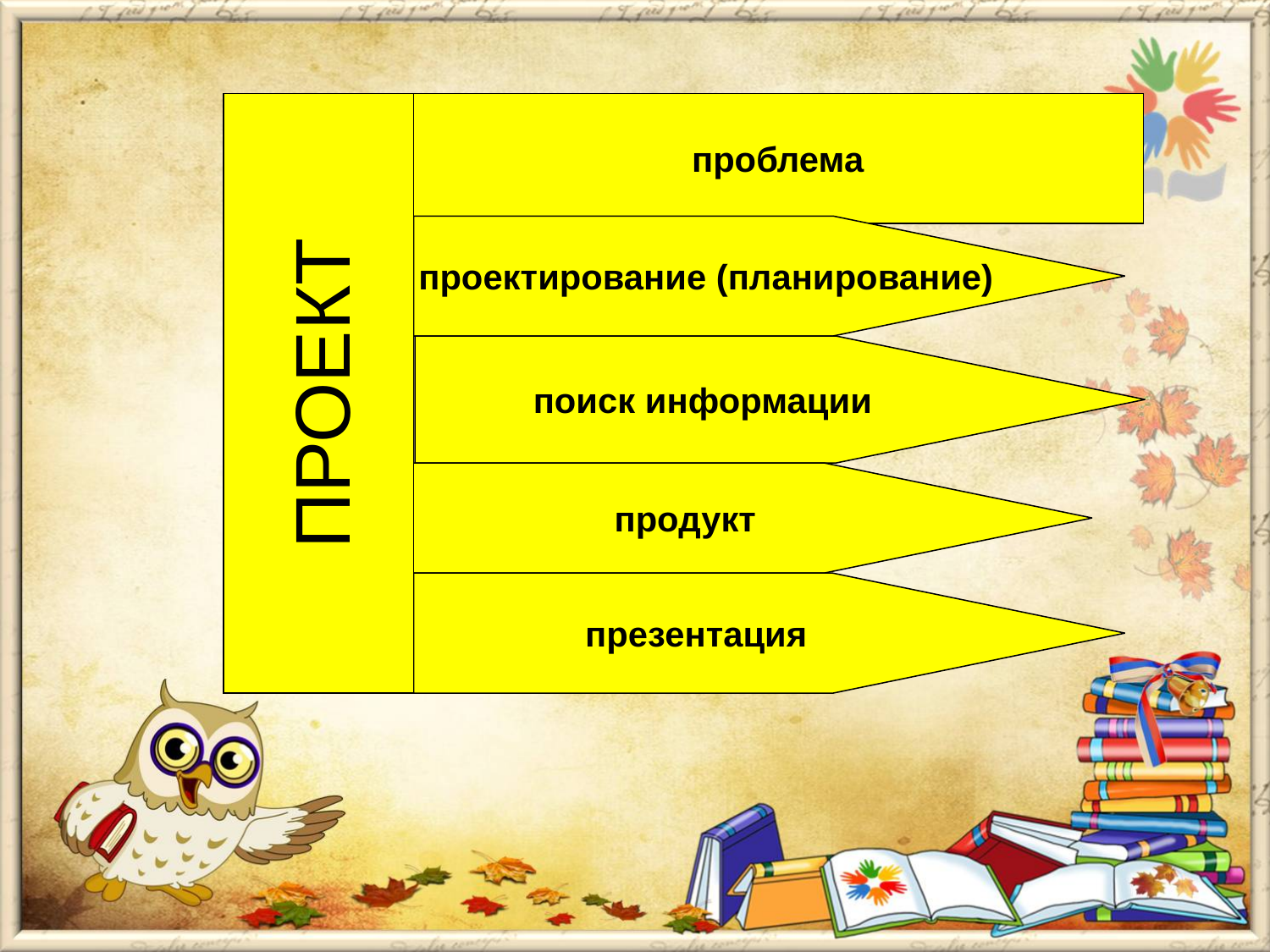

ПРОЕКТ
проблема
  проектирование (планирование)
поиск информации
продукт
презентация